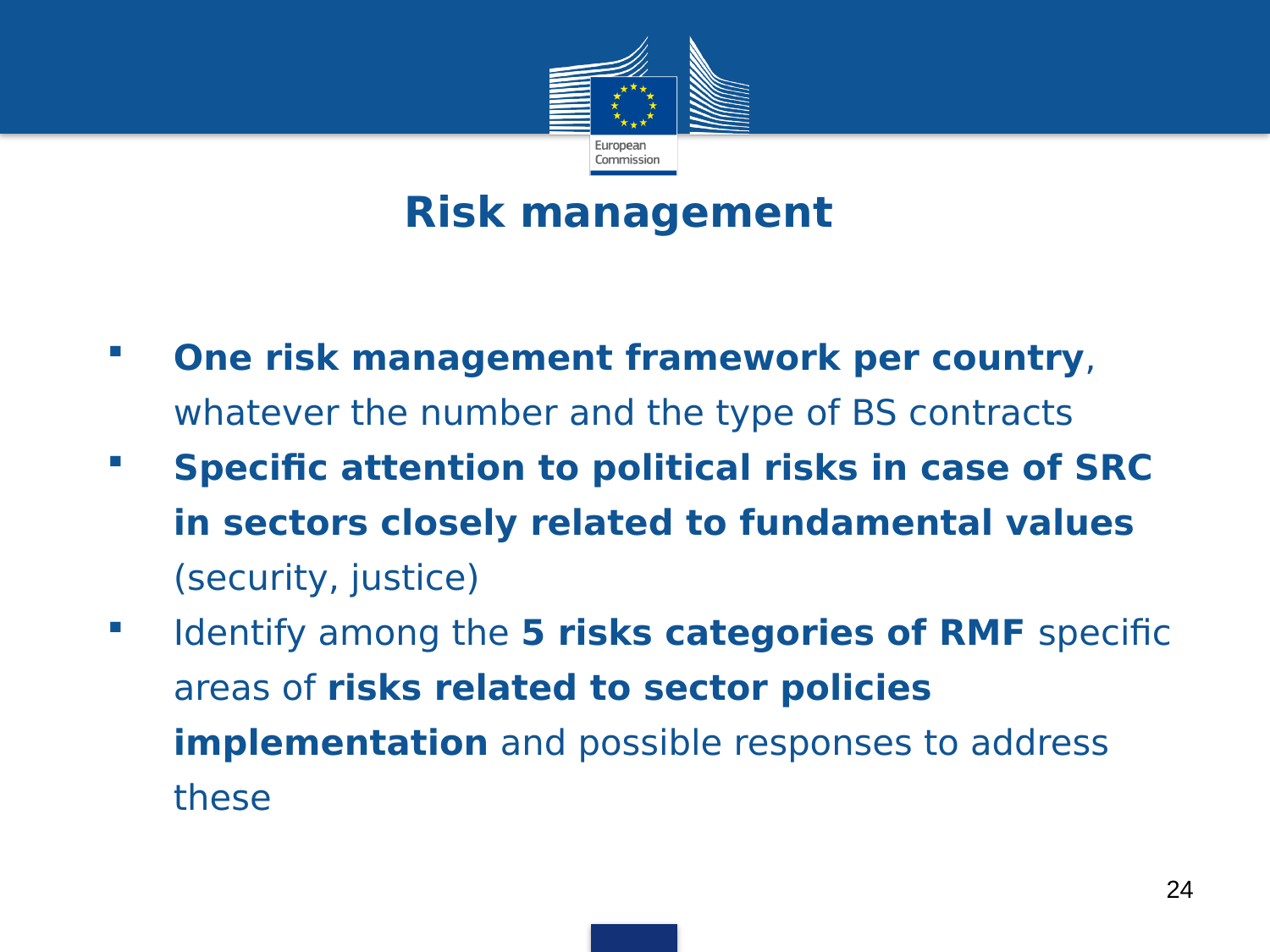

# Risk management

One risk management framework per country, whatever the number and the type of BS contracts
Specific attention to political risks in case of SRC in sectors closely related to fundamental values (security, justice)
Identify among the 5 risks categories of RMF specific areas of risks related to sector policies implementation and possible responses to address these

24